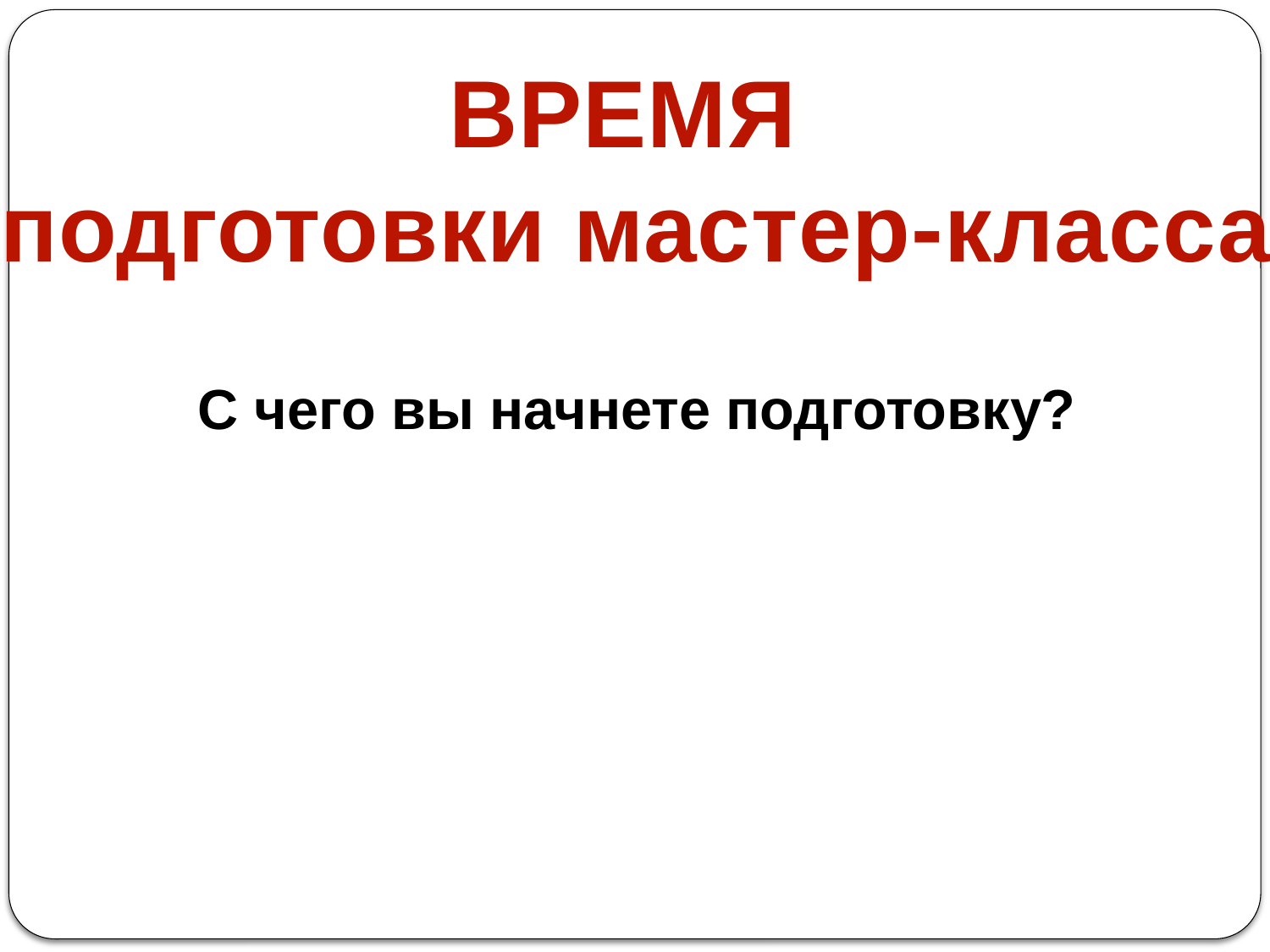

ВРЕМЯ
подготовки мастер-класса
С чего вы начнете подготовку?